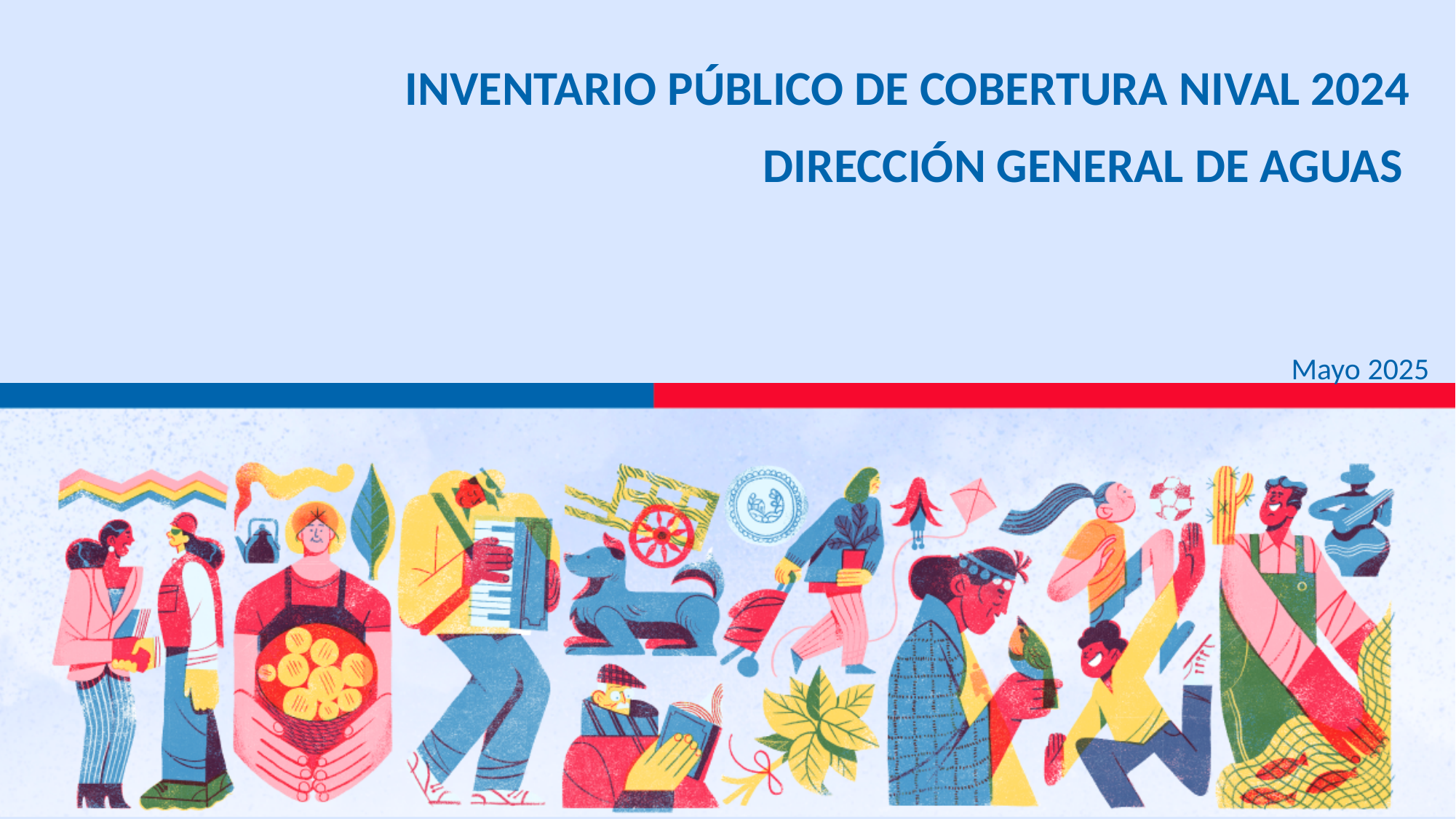

DIRECCIÓN GENERAL DE AGUAS
INVENTARIO PÚBLICO DE COBERTURA NIVAL 2024

Mayo 2025